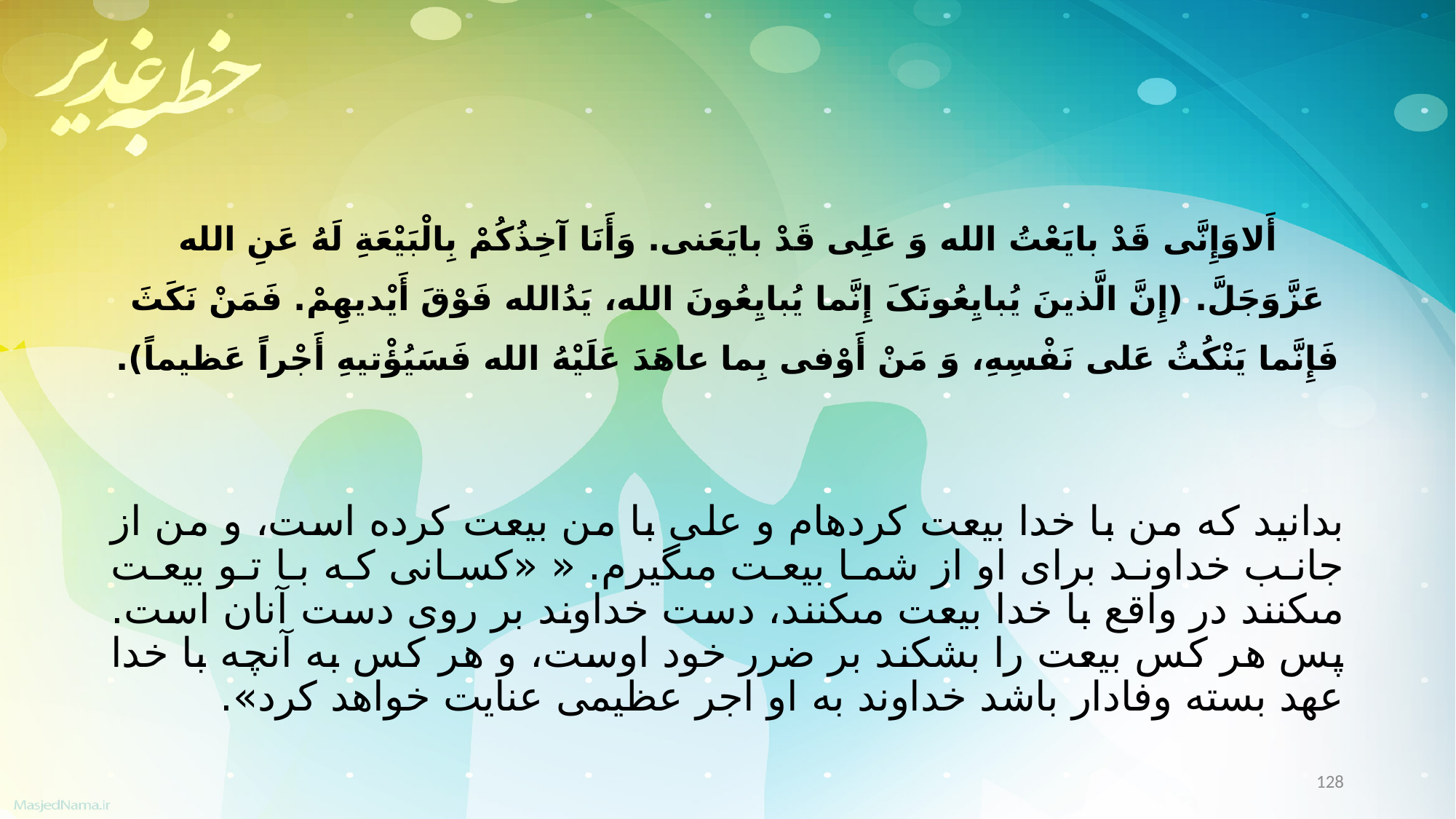

أَلاوَإِنَّی قَدْ بایَعْتُ الله وَ عَلِی قَدْ بایَعَنی. وَأَنَا آخِذُکُمْ بِالْبَیْعَةِ لَهُ عَنِ الله عَزَّوَجَلَّ. (إِنَّ الَّذینَ یُبایِعُونَکَ إِنَّما یُبایِعُونَ الله، یَدُالله فَوْقَ أَیْدیهِمْ. فَمَنْ نَکَثَ فَإِنَّما یَنْکُثُ عَلی نَفْسِهِ، وَ مَنْ أَوْفی بِما عاهَدَ عَلَیْهُ الله فَسَیُؤْتیهِ أَجْراً عَظیماً).
بدانید که من با خدا بیعت کرده‏ام و على با من بیعت کرده است، و من از جانب خداوند براى او از شما بیعت مى‏گیرم. « «کسانى که با تو بیعت مى‏کنند در واقع با خدا بیعت مى‏کنند، دست خداوند بر روى دست آنان است. پس هر کس بیعت را بشکند بر ضرر خود اوست، و هر کس به آنچه با خدا عهد بسته وفادار باشد خداوند به او اجر عظیمى عنایت خواهد کرد».
128